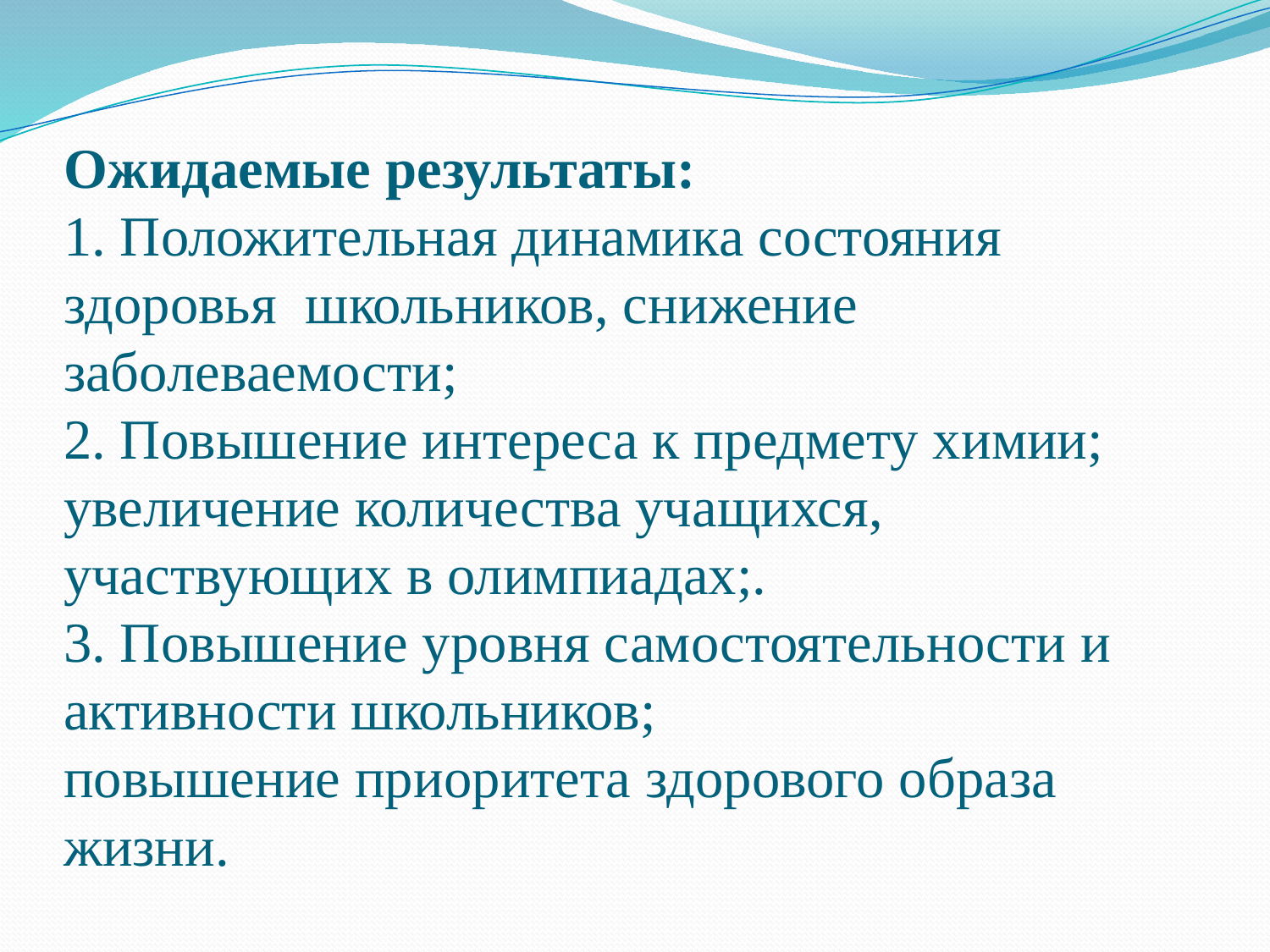

# Ожидаемые результаты: 1. Положительная динамика состояния здоровья  школьников, снижение заболеваемости; 2. Повышение интереса к предмету химии; увеличение количества учащихся, участвующих в олимпиадах;. 3. Повышение уровня самостоятельности и активности школьников; повышение приоритета здорового образа жизни.